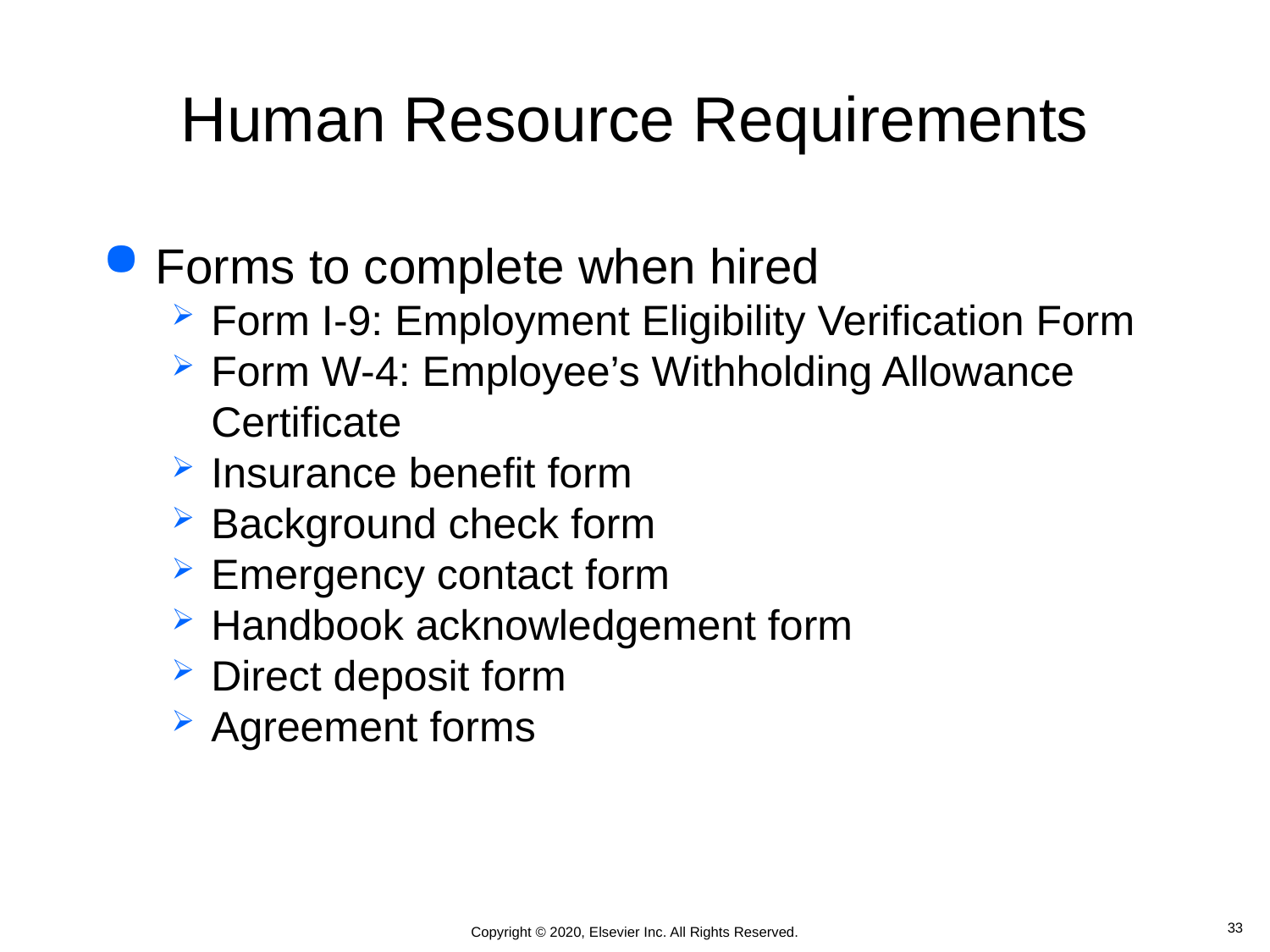

# Human Resource Requirements
Forms to complete when hired
Form I-9: Employment Eligibility Verification Form
Form W-4: Employee’s Withholding Allowance Certificate
Insurance benefit form
Background check form
Emergency contact form
Handbook acknowledgement form
Direct deposit form
Agreement forms
 33